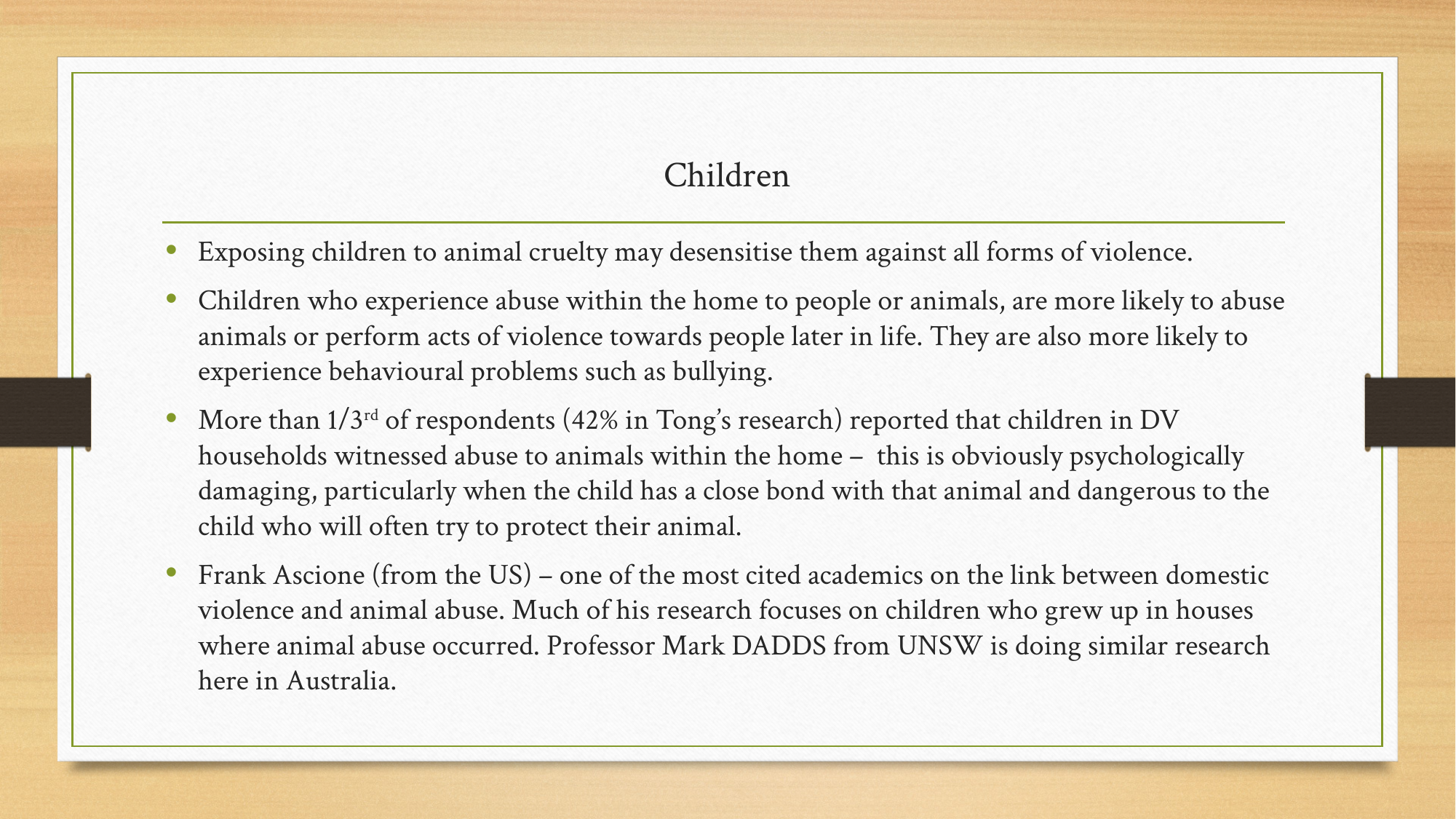

# Children
Exposing children to animal cruelty may desensitise them against all forms of violence.
Children who experience abuse within the home to people or animals, are more likely to abuse animals or perform acts of violence towards people later in life. They are also more likely to experience behavioural problems such as bullying.
More than 1/3rd of respondents (42% in Tong’s research) reported that children in DV households witnessed abuse to animals within the home –  this is obviously psychologically damaging, particularly when the child has a close bond with that animal and dangerous to the child who will often try to protect their animal.
Frank Ascione (from the US) – one of the most cited academics on the link between domestic violence and animal abuse. Much of his research focuses on children who grew up in houses where animal abuse occurred. Professor Mark DADDS from UNSW is doing similar research here in Australia.